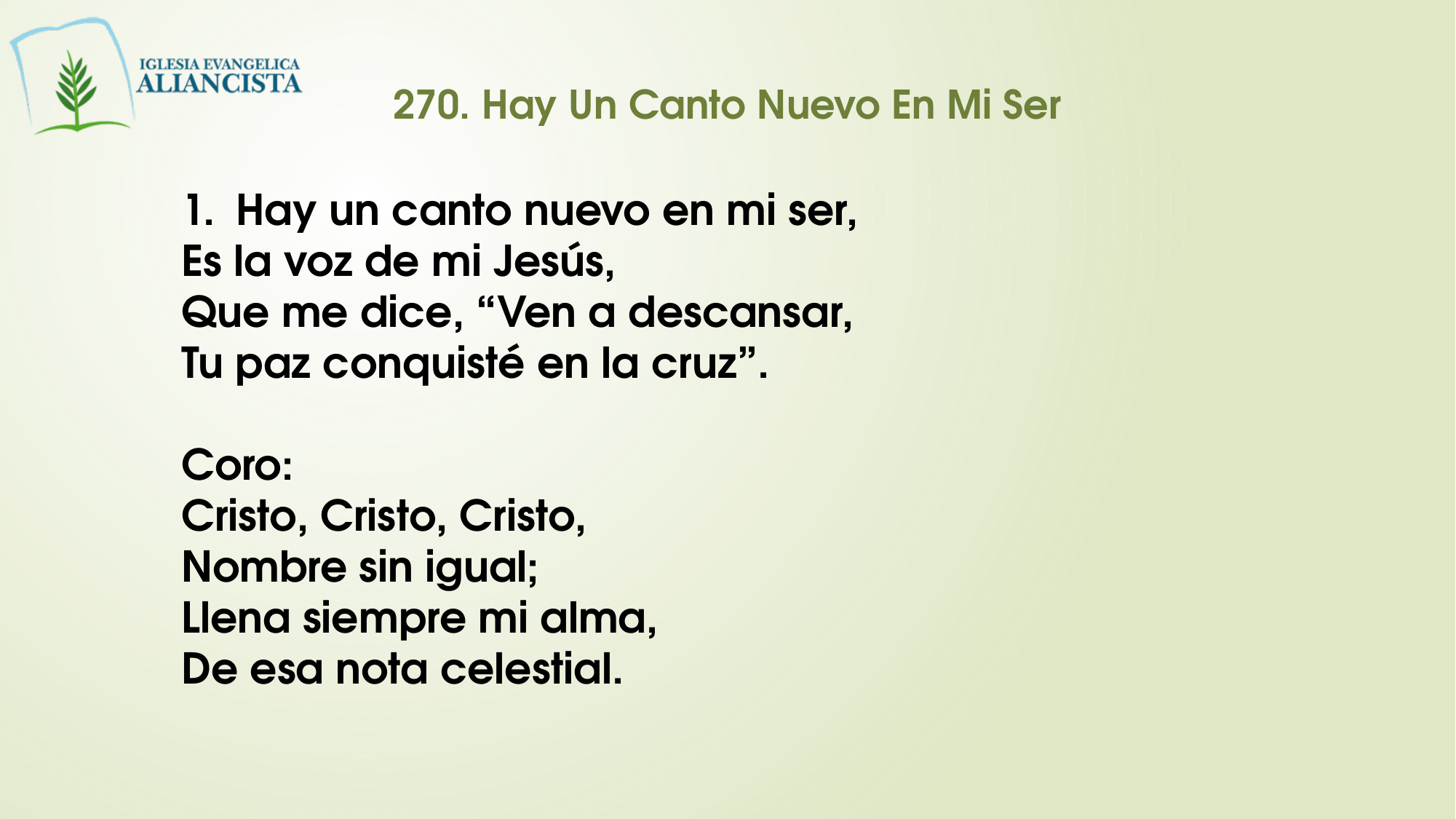

270. Hay Un Canto Nuevo En Mi Ser
Hay un canto nuevo en mi ser,
Es la voz de mi Jesús,
Que me dice, “Ven a descansar,
Tu paz conquisté en la cruz”.

Coro:
Cristo, Cristo, Cristo,
Nombre sin igual;
Llena siempre mi alma,
De esa nota celestial.